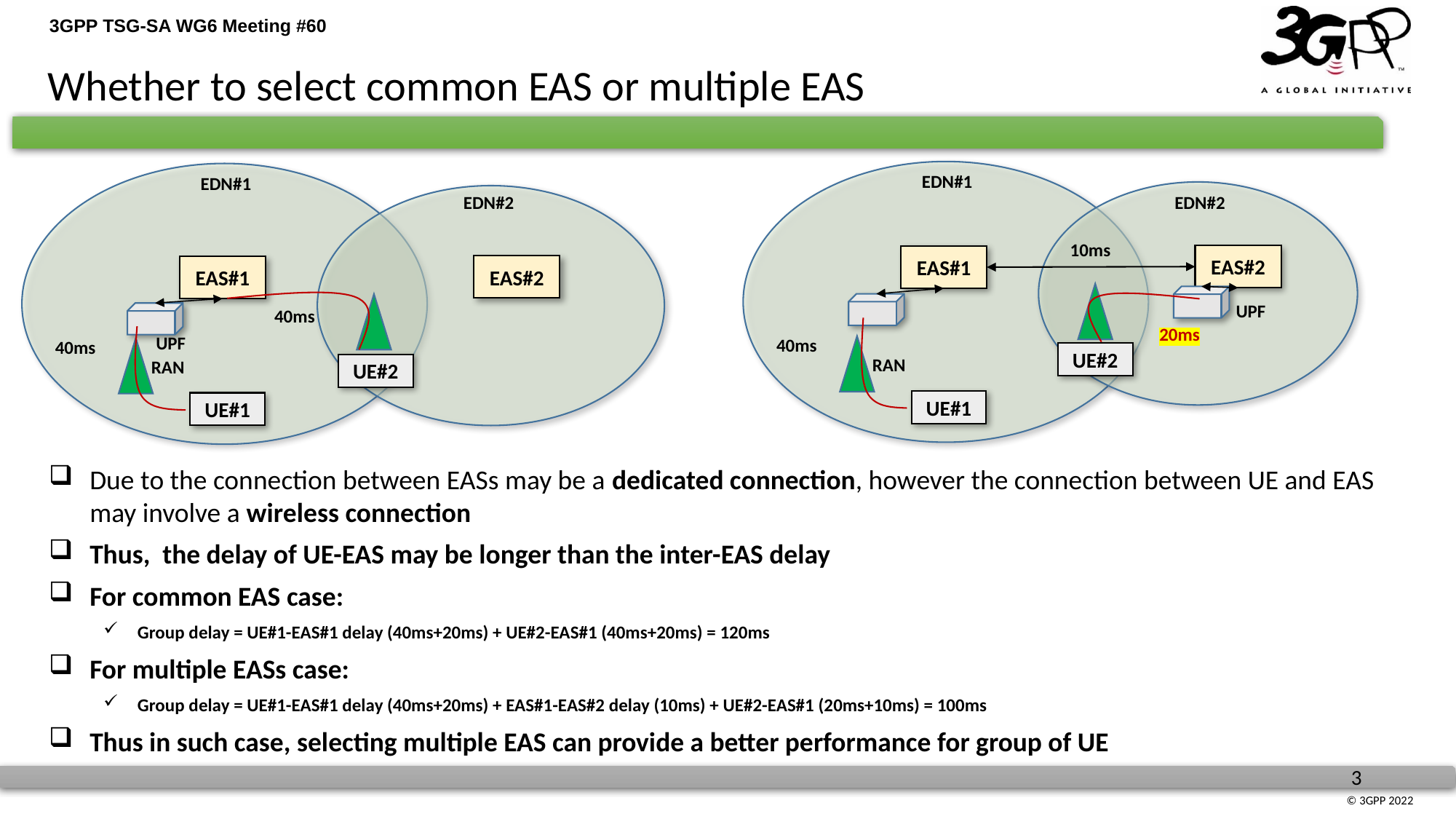

Whether to select common EAS or multiple EAS

EDN#1
EDN#1

EDN#2
EDN#2
10ms
EAS#2
EAS#1
EAS#2
EAS#1

UPF
40ms

20ms

UPF
40ms
40ms

UE#2
RAN
RAN
UE#2
UE#1
UE#1
Due to the connection between EASs may be a dedicated connection, however the connection between UE and EAS may involve a wireless connection
Thus,  the delay of UE-EAS may be longer than the inter-EAS delay
For common EAS case:
Group delay = UE#1-EAS#1 delay (40ms+20ms) + UE#2-EAS#1 (40ms+20ms) = 120ms
For multiple EASs case:
Group delay = UE#1-EAS#1 delay (40ms+20ms) + EAS#1-EAS#2 delay (10ms) + UE#2-EAS#1 (20ms+10ms) = 100ms
Thus in such case, selecting multiple EAS can provide a better performance for group of UE